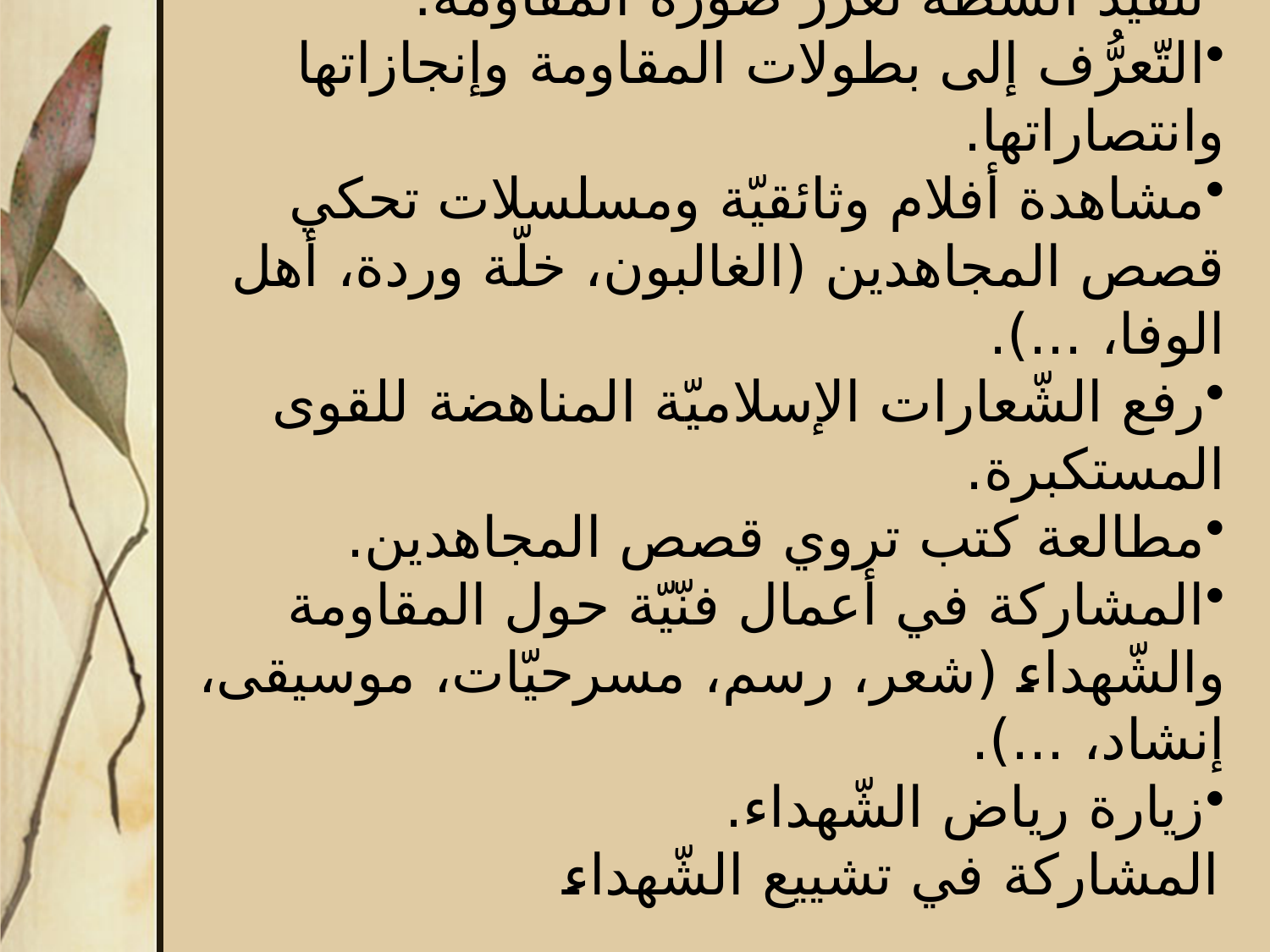

تنفيذ أنشطة تعزِّز صورة المقاومة:
التّعرُّف إلى بطولات المقاومة وإنجازاتها وانتصاراتها.
مشاهدة أفلام وثائقيّة ومسلسلات تحكي قصص المجاهدين (الغالبون، خلّة وردة، أهل الوفا، ...).
رفع الشّعارات الإسلاميّة المناهضة للقوى المستكبرة.
مطالعة كتب تروي قصص المجاهدين.
المشاركة في أعمال فنّيّة حول المقاومة والشّهداء (شعر، رسم، مسرحيّات، موسيقى، إنشاد، ...).
زيارة رياض الشّهداء.
المشاركة في تشييع الشّهداء